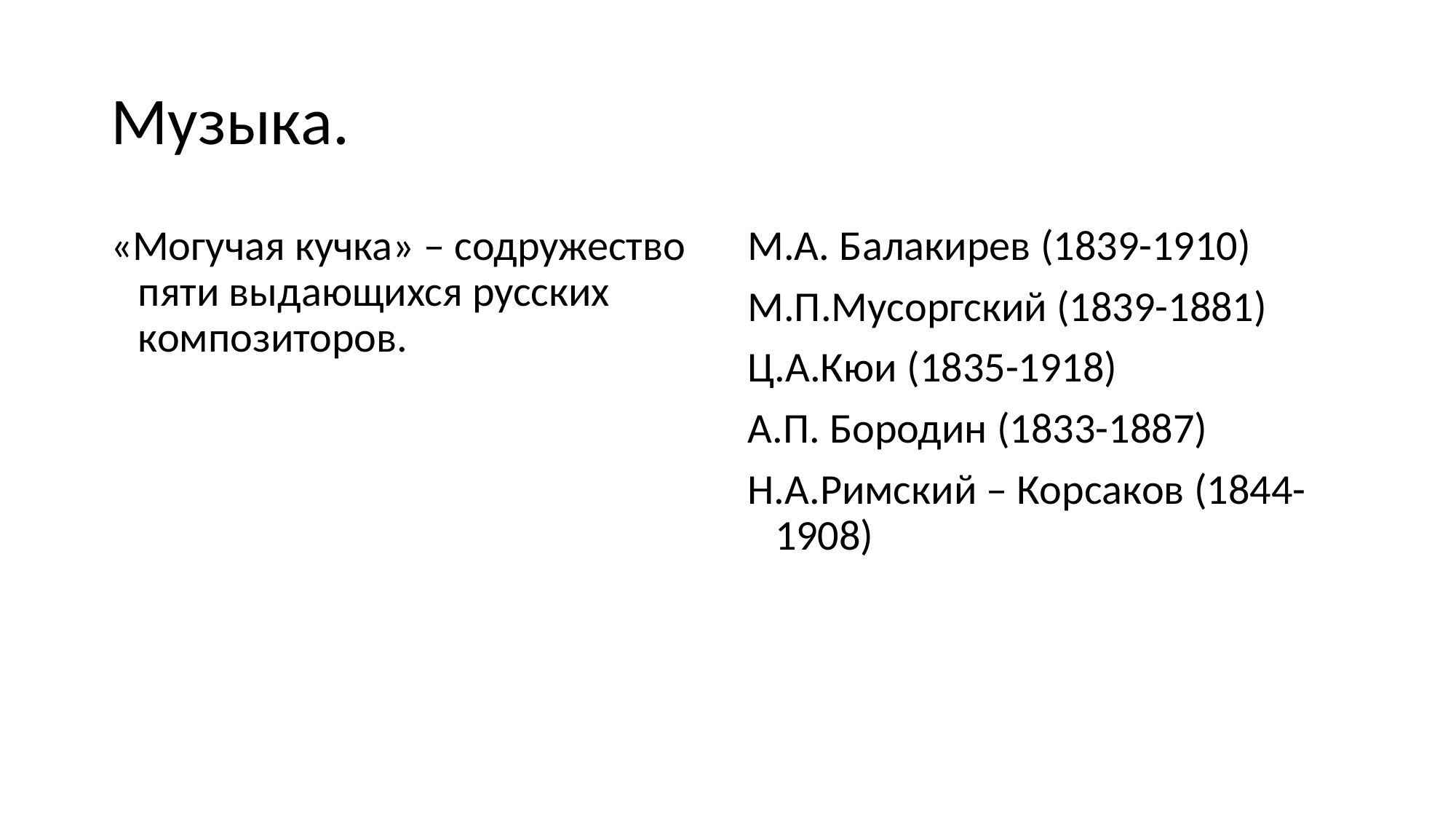

# Музыка.
«Могучая кучка» – содружество пяти выдающихся русских композиторов.
М.А. Балакирев (1839-1910)
М.П.Мусоргский (1839-1881)
Ц.А.Кюи (1835-1918)
А.П. Бородин (1833-1887)
Н.А.Римский – Корсаков (1844-1908)